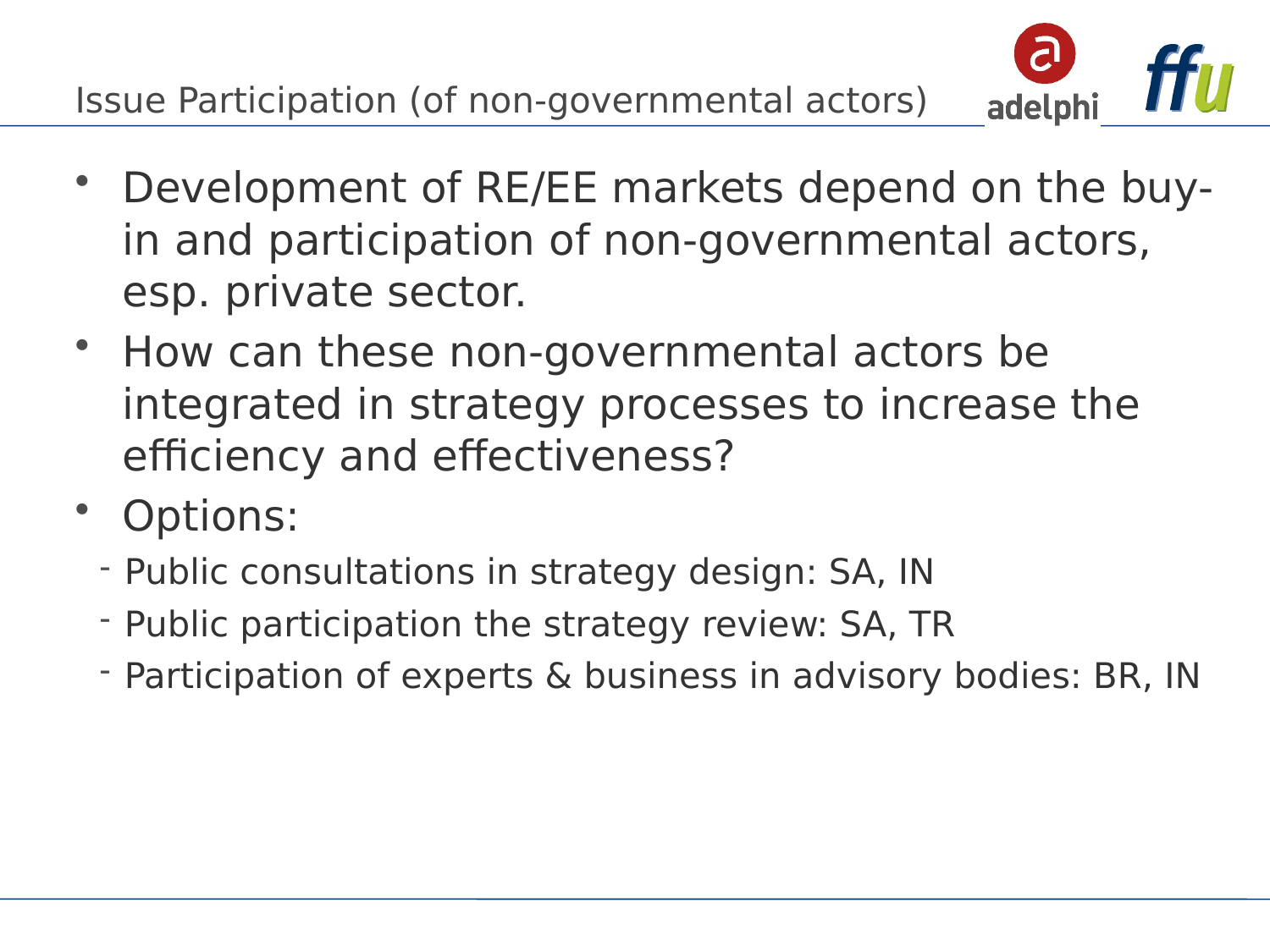

# Issue Participation (of non-governmental actors)
Development of RE/EE markets depend on the buy-in and participation of non-governmental actors, esp. private sector.
How can these non-governmental actors be integrated in strategy processes to increase the efficiency and effectiveness?
Options:
Public consultations in strategy design: SA, IN
Public participation the strategy review: SA, TR
Participation of experts & business in advisory bodies: BR, IN